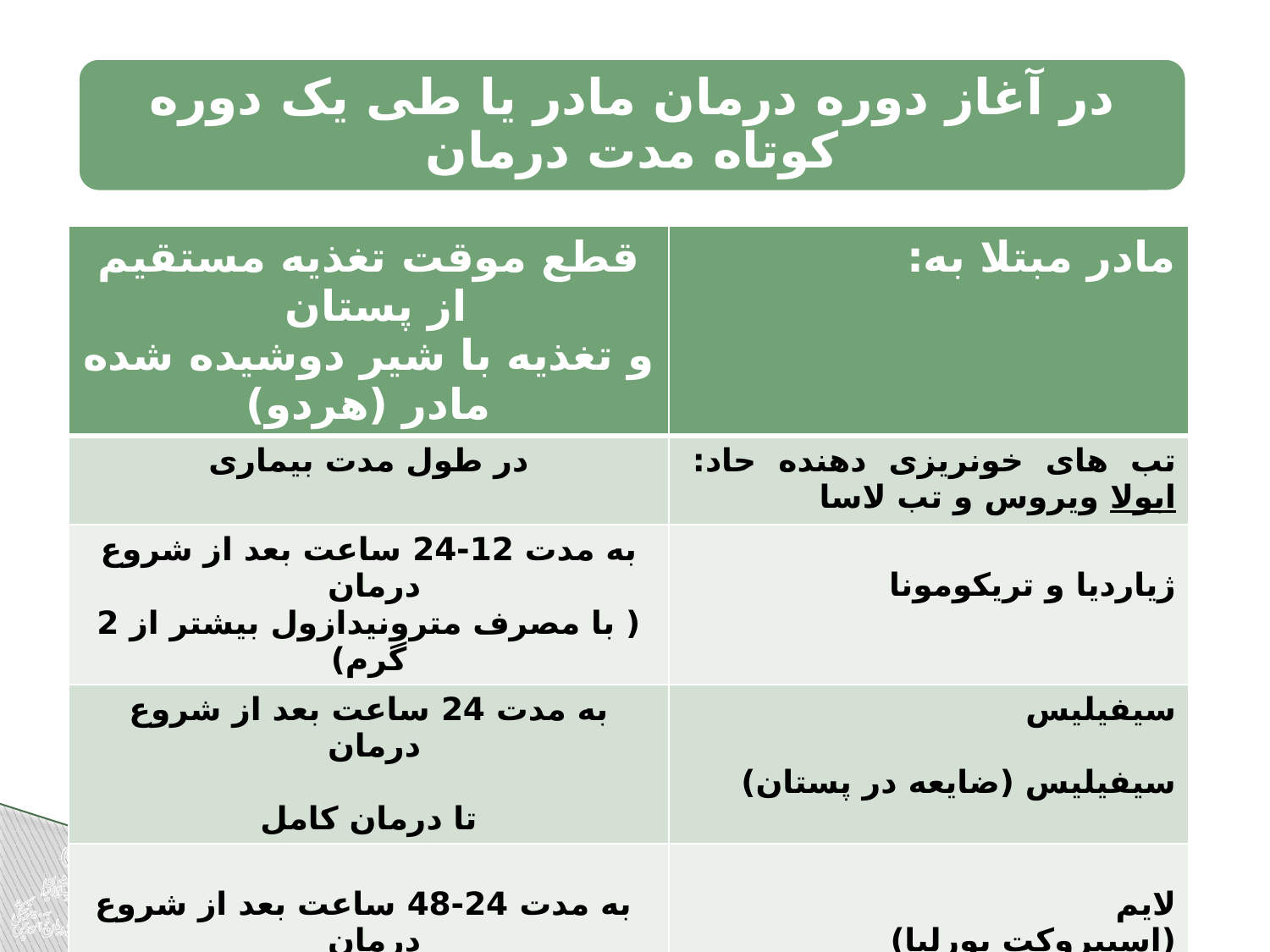

در آغاز دوره درمان مادر یا طی یک دوره کوتاه مدت درمان
| قطع موقت تغذیه مستقیم از پستان و تغذیه با شیر دوشیده شده مادر (هردو) | مادر مبتلا به: |
| --- | --- |
| در طول مدت بیماری | تب های خونریزی دهنده حاد: ابولا ویروس و تب لاسا |
| به مدت 12-24 ساعت بعد از شروع درمان ( با مصرف مترونیدازول بیشتر از 2 گرم) | ژیاردیا و تریکومونا |
| به مدت 24 ساعت بعد از شروع درمان تا درمان کامل | سیفیلیس سیفیلیس (ضایعه در پستان) |
| به مدت 24-48 ساعت بعد از شروع درمان (درصورت بروز نشانه در شیرخوار: درمان او با داکسی سایکلین) | لایم (اسپیروکت بورلیا) |